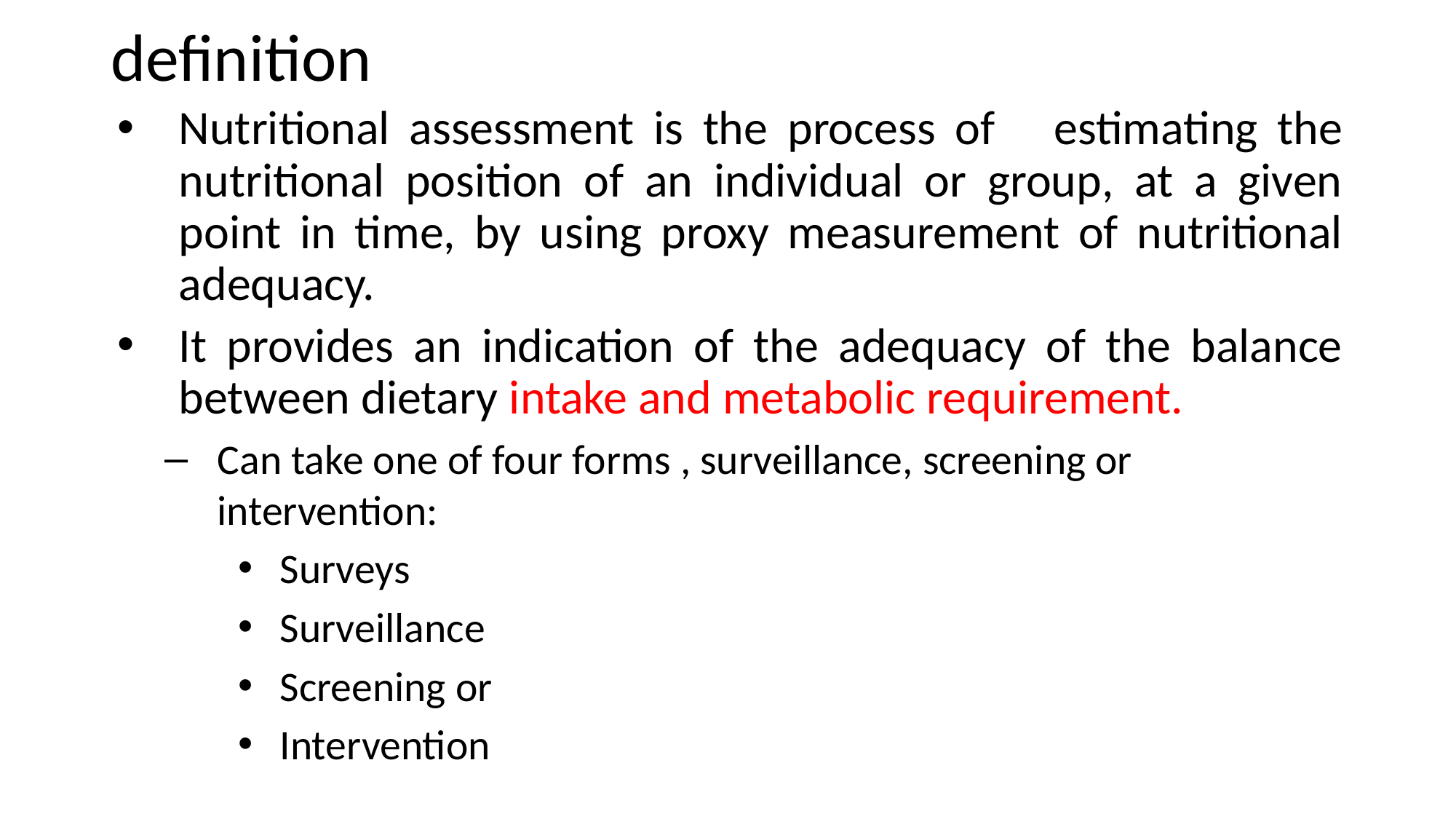

# definition
Nutritional assessment is the process of   estimating the nutritional position of an individual or group, at a given point in time, by using proxy measurement of nutritional adequacy.
It provides an indication of the adequacy of the balance between dietary intake and metabolic requirement.
Can take one of four forms , surveillance, screening or intervention:
Surveys
Surveillance
Screening or
Intervention